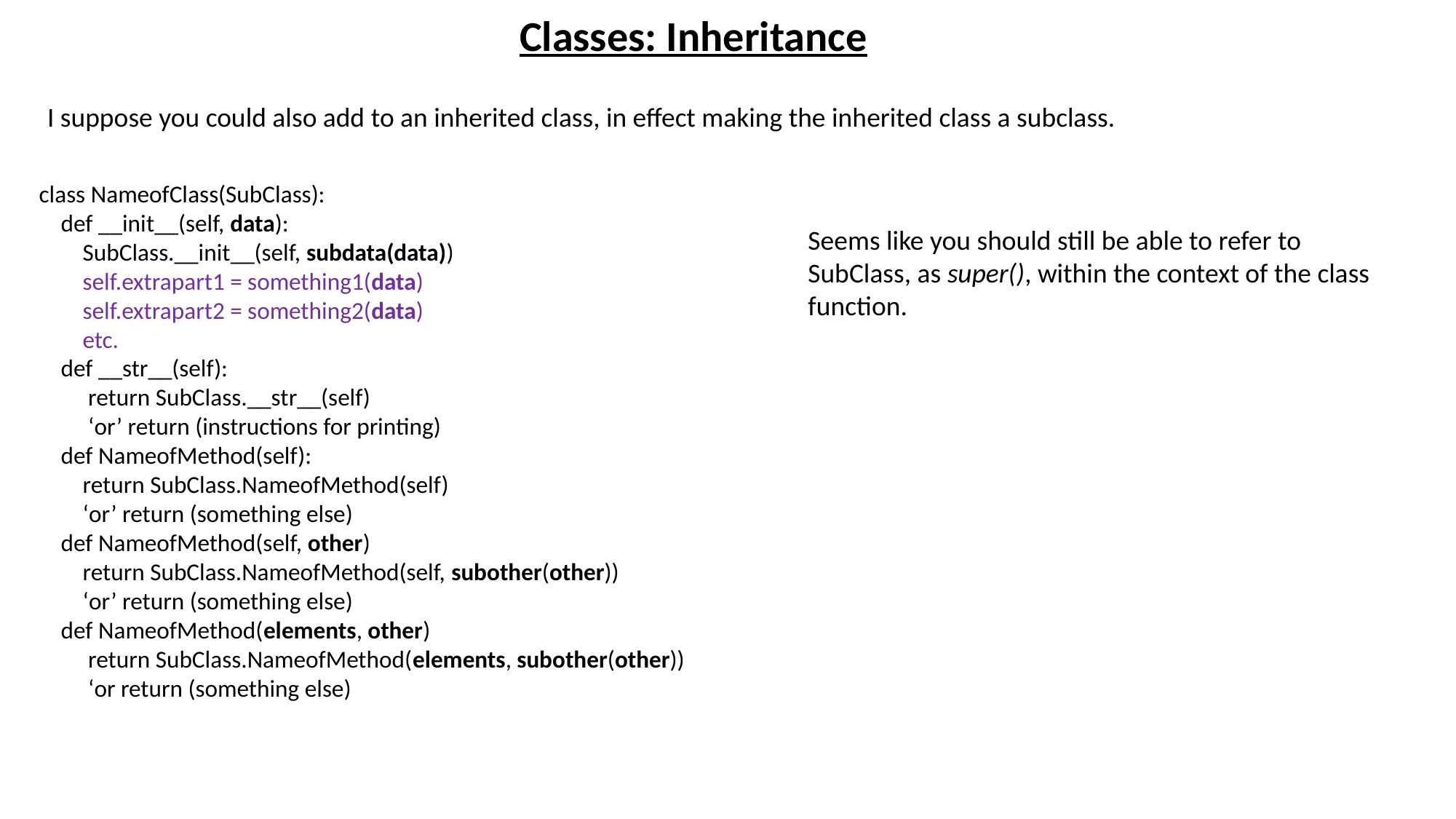

Classes: Inheritance
I suppose you could also add to an inherited class, in effect making the inherited class a subclass.
class NameofClass(SubClass):
    def __init__(self, data):
        SubClass.__init__(self, subdata(data))
        self.extrapart1 = something1(data)
        self.extrapart2 = something2(data)
        etc.
    def __str__(self):
         return SubClass.__str__(self)
         ‘or’ return (instructions for printing)
    def NameofMethod(self):
        return SubClass.NameofMethod(self)
        ‘or’ return (something else)
    def NameofMethod(self, other)
        return SubClass.NameofMethod(self, subother(other))
        ‘or’ return (something else)
    def NameofMethod(elements, other)
         return SubClass.NameofMethod(elements, subother(other))
         ‘or return (something else)

Seems like you should still be able to refer to
SubClass, as super(), within the context of the class
function.